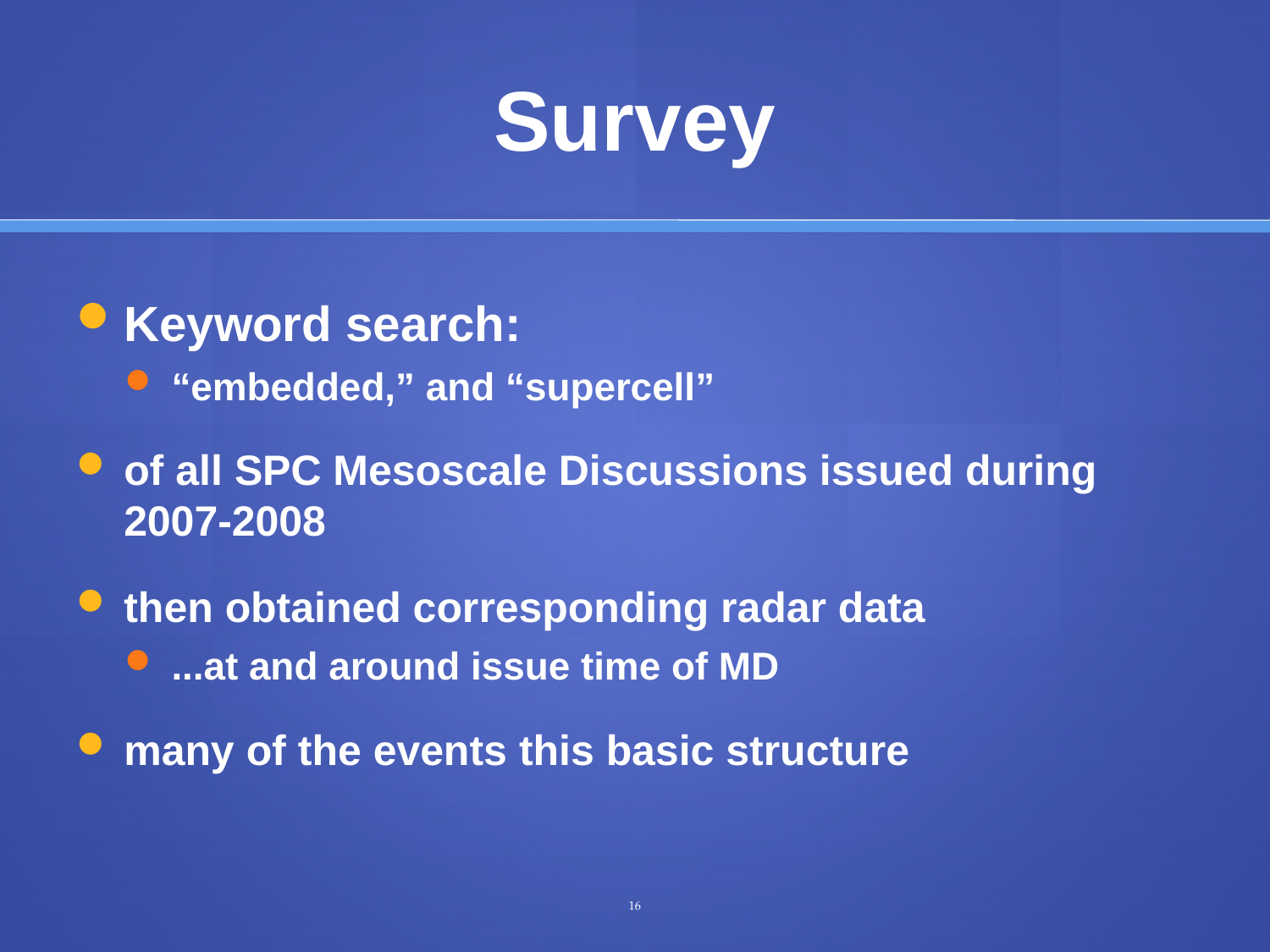

# Survey
Keyword search:
“embedded,” and “supercell”
of all SPC Mesoscale Discussions issued during 2007-2008
then obtained corresponding radar data
...at and around issue time of MD
many of the events this basic structure
16